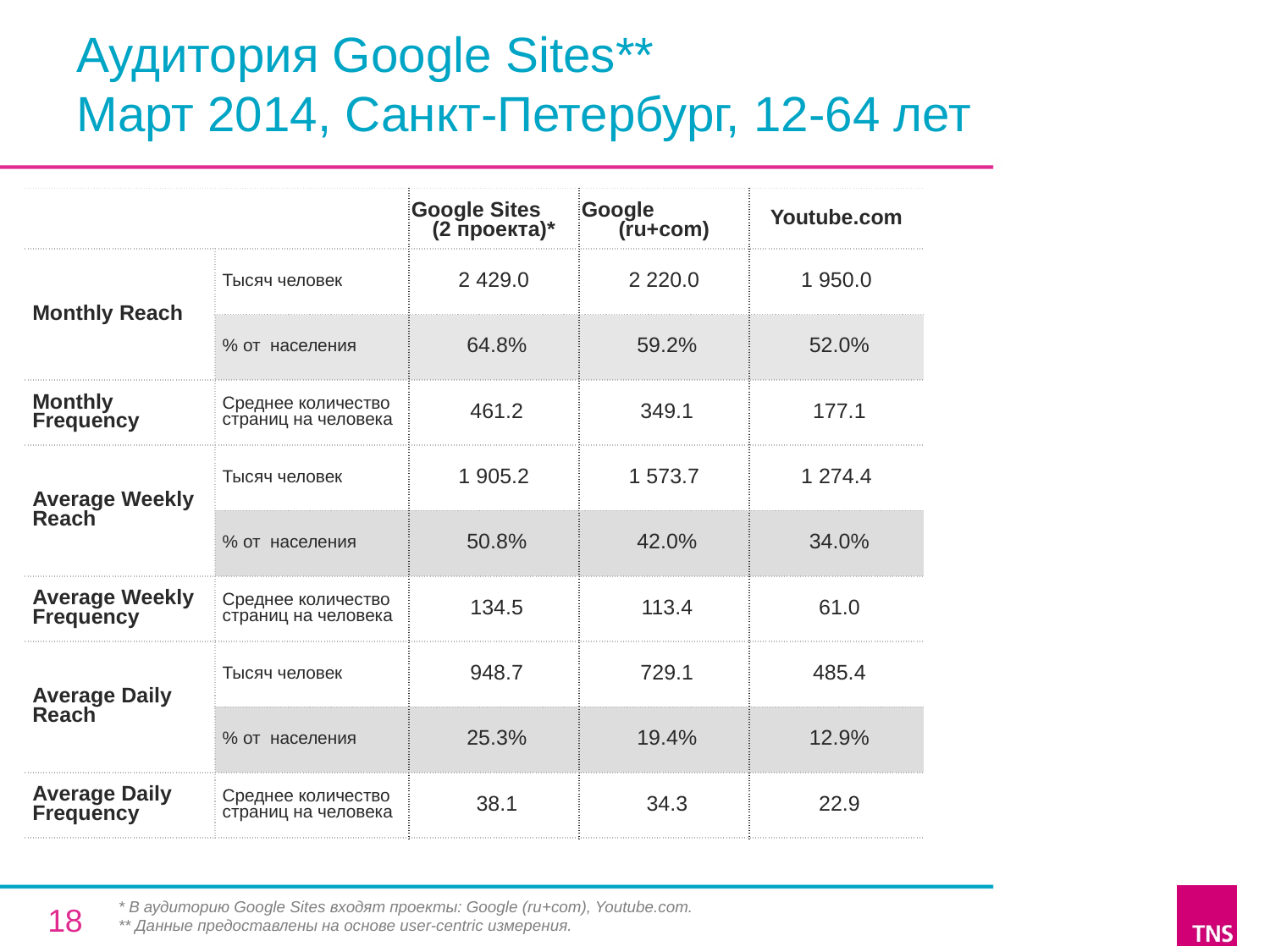

# Аудитория Google Sites** Март 2014, Санкт-Петербург, 12-64 лет
|  |  | Google Sites (2 проекта)\* | Google (ru+com) | Youtube.com |
| --- | --- | --- | --- | --- |
| Monthly Reach | Тысяч человек | 2 429.0 | 2 220.0 | 1 950.0 |
|  | % от населения | 64.8% | 59.2% | 52.0% |
| Monthly Frequency | Среднее количество страниц на человека | 461.2 | 349.1 | 177.1 |
| Average Weekly Reach | Тысяч человек | 1 905.2 | 1 573.7 | 1 274.4 |
|  | % от населения | 50.8% | 42.0% | 34.0% |
| Average Weekly Frequency | Среднее количество страниц на человека | 134.5 | 113.4 | 61.0 |
| Average Daily Reach | Тысяч человек | 948.7 | 729.1 | 485.4 |
|  | % от населения | 25.3% | 19.4% | 12.9% |
| Average Daily Frequency | Среднее количество страниц на человека | 38.1 | 34.3 | 22.9 |
* В аудиторию Google Sites входят проекты: Google (ru+com), Youtube.com.
** Данные предоставлены на основе user-centric измерения.
18